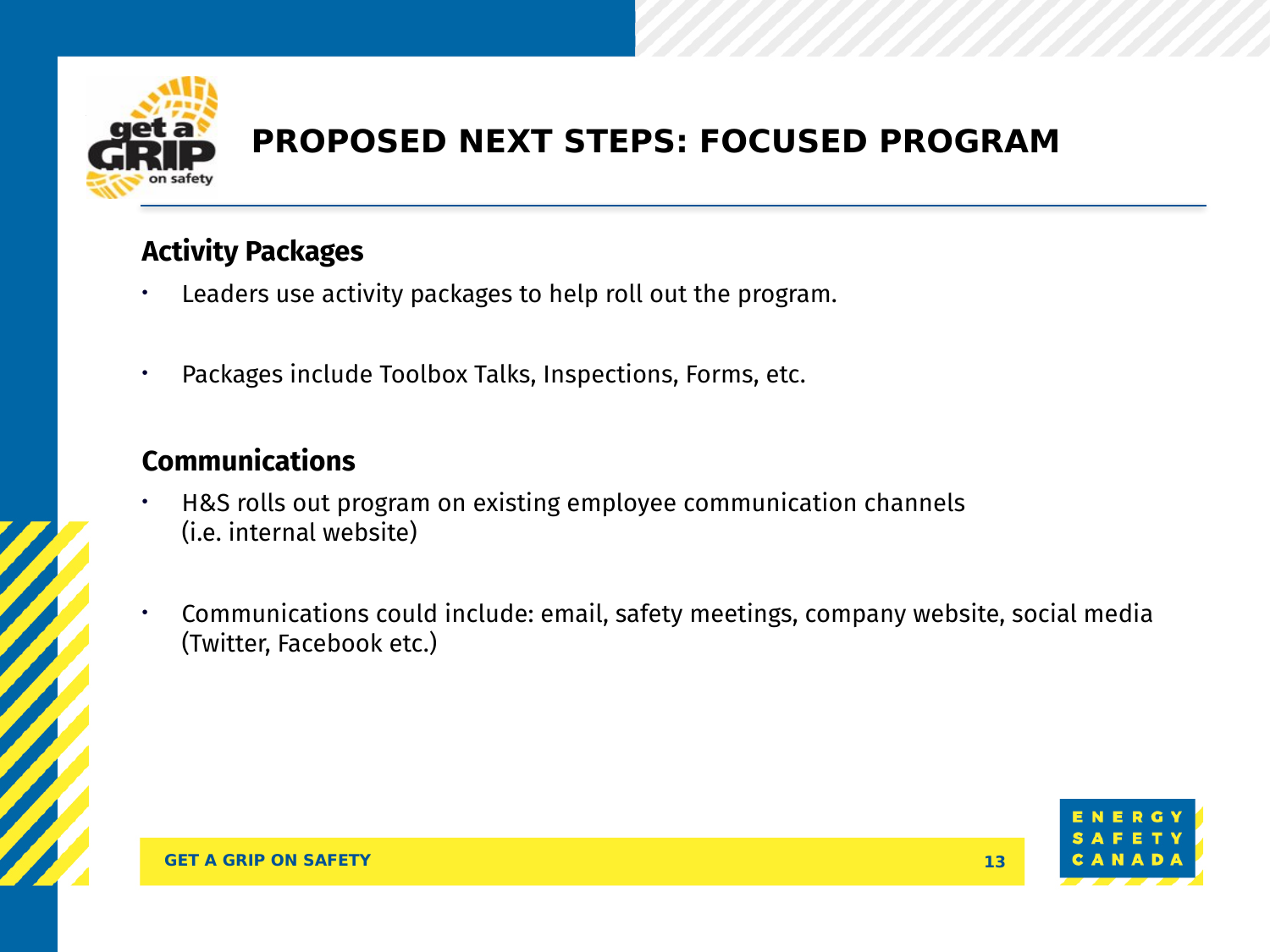

# Proposed Next steps: focused program
Activity Packages
Leaders use activity packages to help roll out the program.

Packages include Toolbox Talks, Inspections, Forms, etc.

Communications
H&S rolls out program on existing employee communication channels
(i.e. internal website)

Communications could include: email, safety meetings, company website, social media (Twitter, Facebook etc.)
Get a Grip on Safety
13